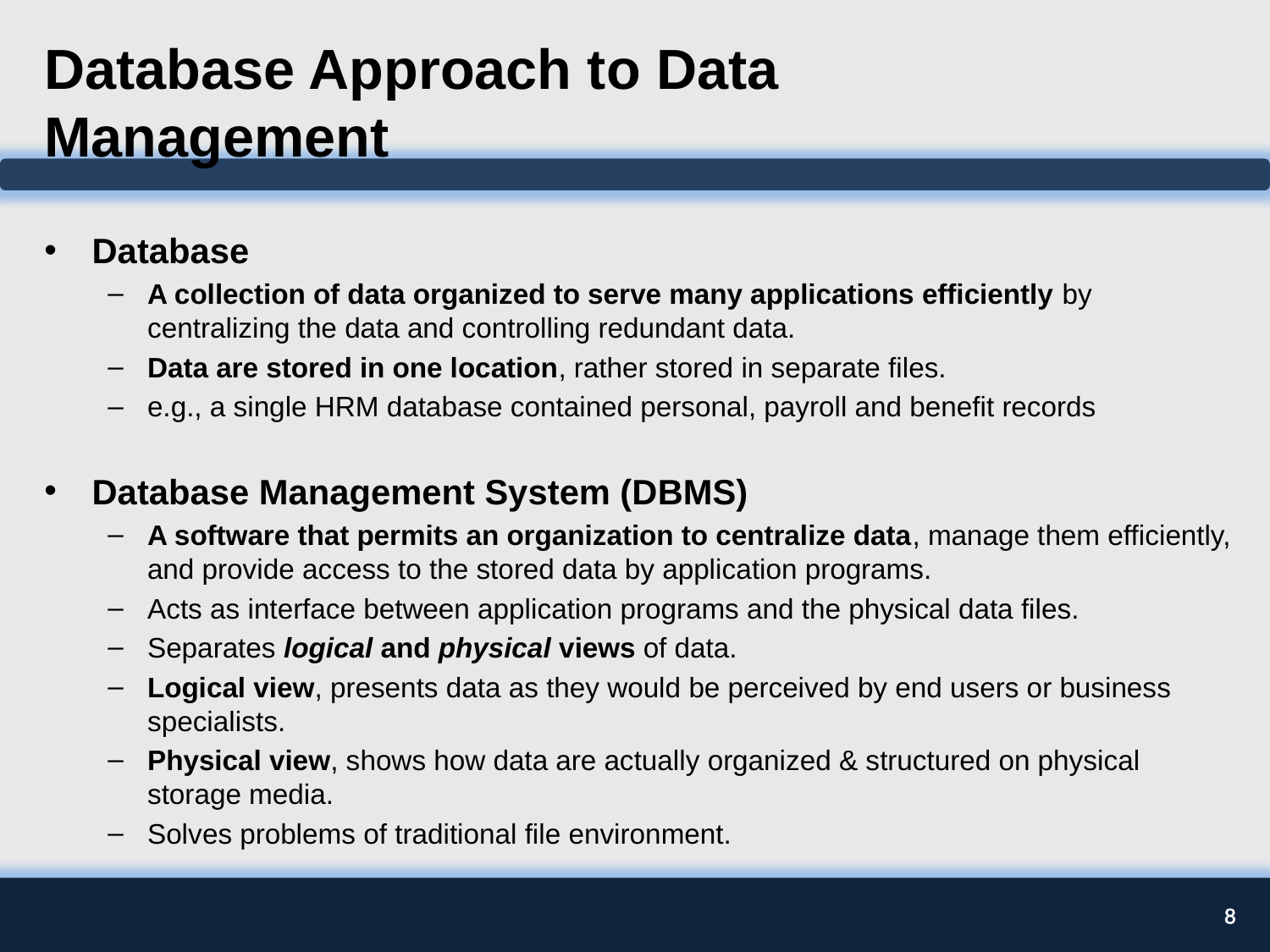

# Database Approach to Data Management
Database
A collection of data organized to serve many applications efficiently by centralizing the data and controlling redundant data.
Data are stored in one location, rather stored in separate files.
e.g., a single HRM database contained personal, payroll and benefit records

Database Management System (DBMS)
A software that permits an organization to centralize data, manage them efficiently, and provide access to the stored data by application programs.
Acts as interface between application programs and the physical data files.
Separates logical and physical views of data.
Logical view, presents data as they would be perceived by end users or business specialists.
Physical view, shows how data are actually organized & structured on physical storage media.
Solves problems of traditional file environment.

8